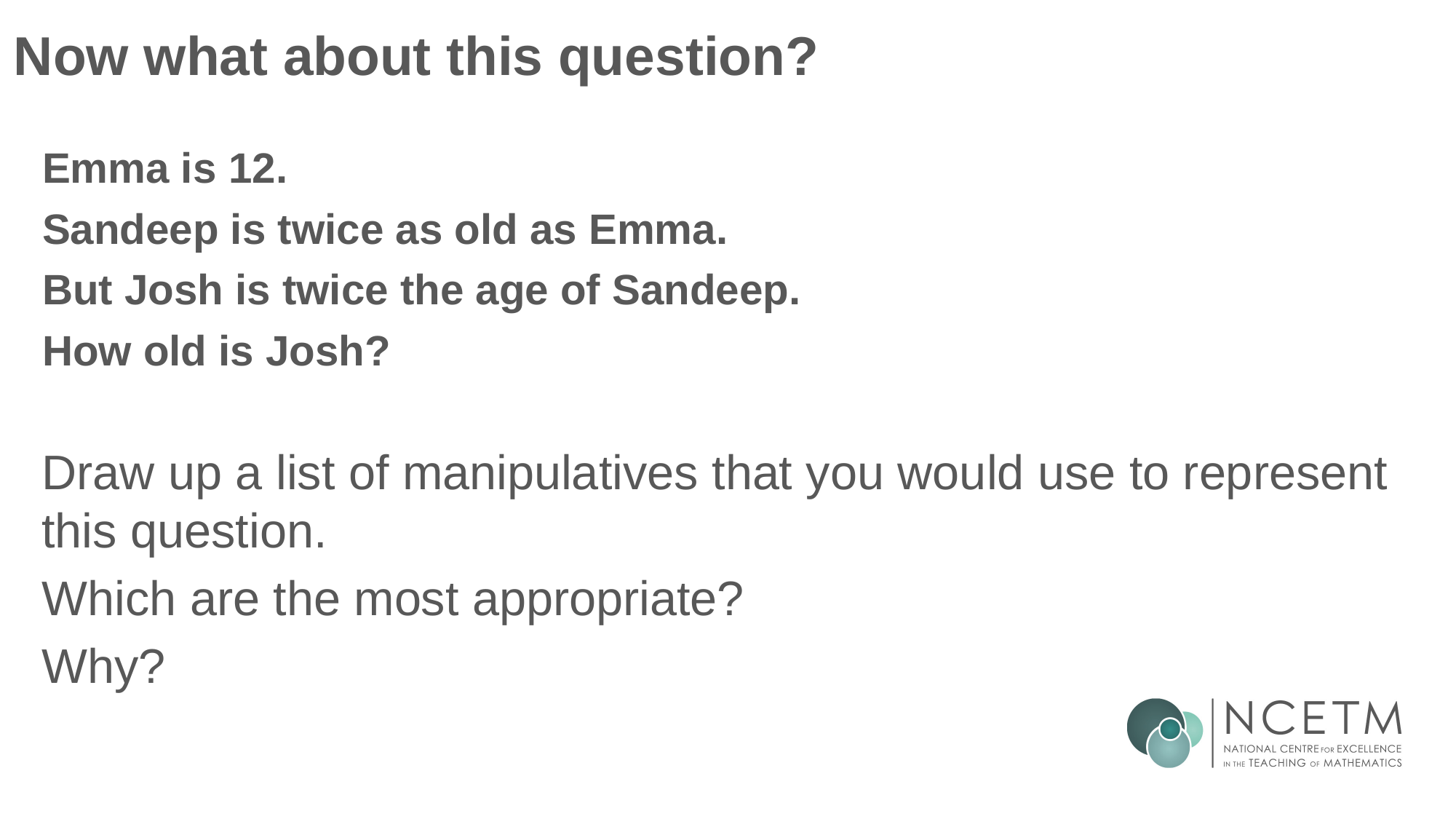

# Now what about this question?
Emma is 12.
Sandeep is twice as old as Emma.
But Josh is twice the age of Sandeep.
How old is Josh?

Draw up a list of manipulatives that you would use to represent this question.
Which are the most appropriate?
Why?